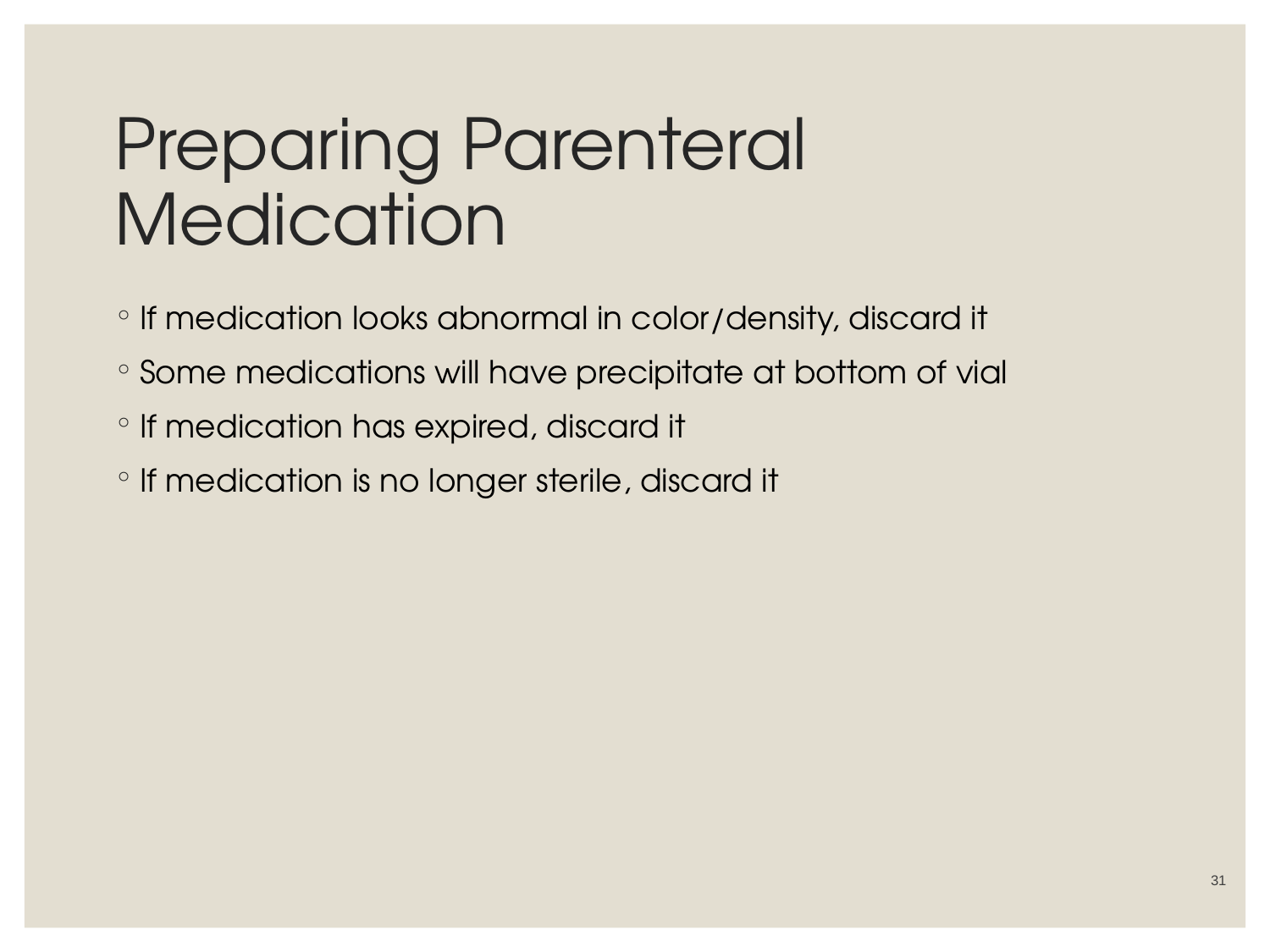

# Preparing Parenteral Medication
If medication looks abnormal in color/density, discard it
Some medications will have precipitate at bottom of vial
If medication has expired, discard it
If medication is no longer sterile, discard it
 31